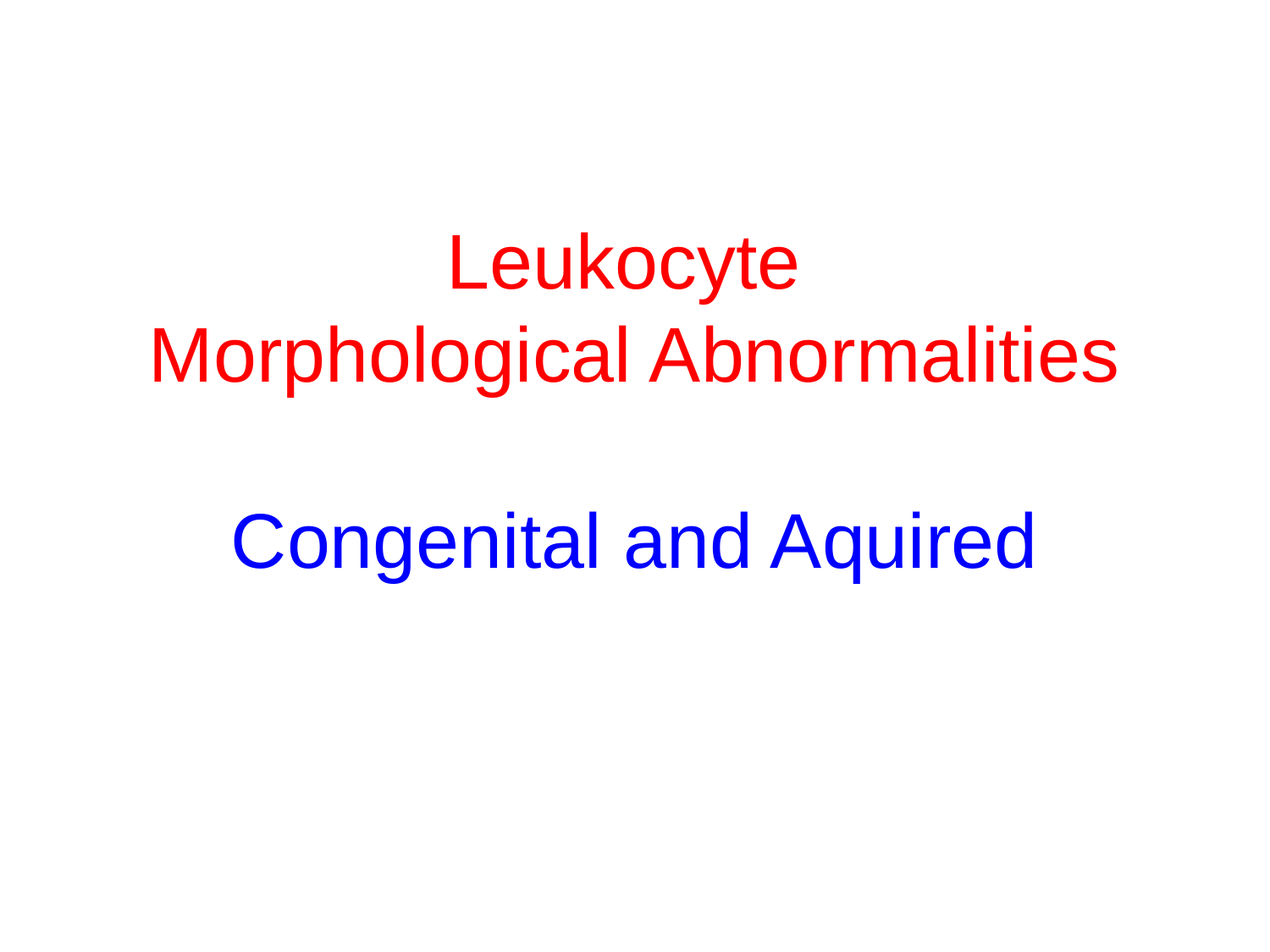

# Leukocyte Morphological Abnormalities Congenital and Aquired